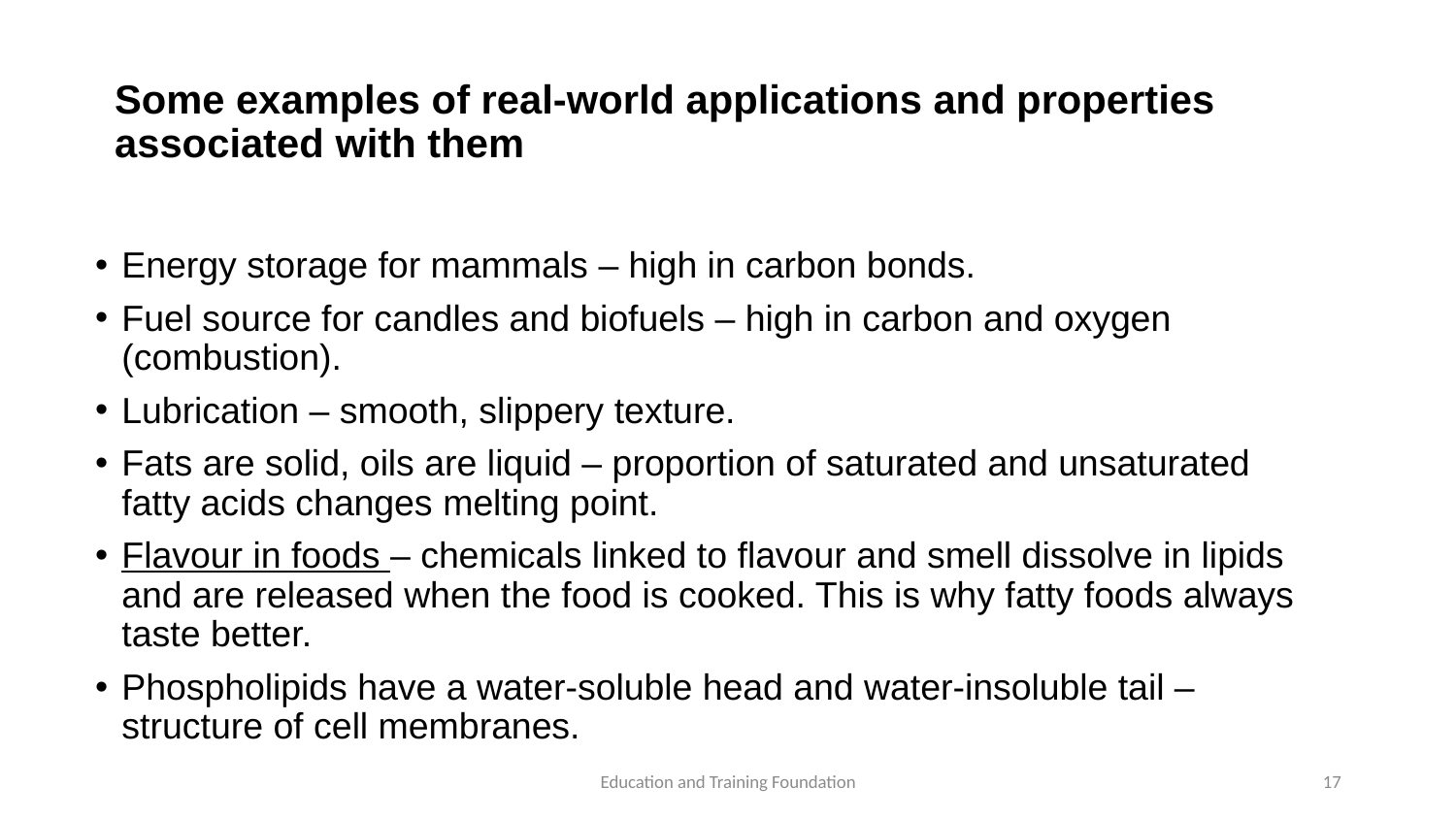

# Some examples of real-world applications and properties associated with them
Energy storage for mammals – high in carbon bonds.
Fuel source for candles and biofuels – high in carbon and oxygen (combustion).
Lubrication – smooth, slippery texture.
Fats are solid, oils are liquid – proportion of saturated and unsaturated fatty acids changes melting point.
Flavour in foods – chemicals linked to flavour and smell dissolve in lipids and are released when the food is cooked. This is why fatty foods always taste better.
Phospholipids have a water-soluble head and water-insoluble tail – structure of cell membranes.
Education and Training Foundation
17